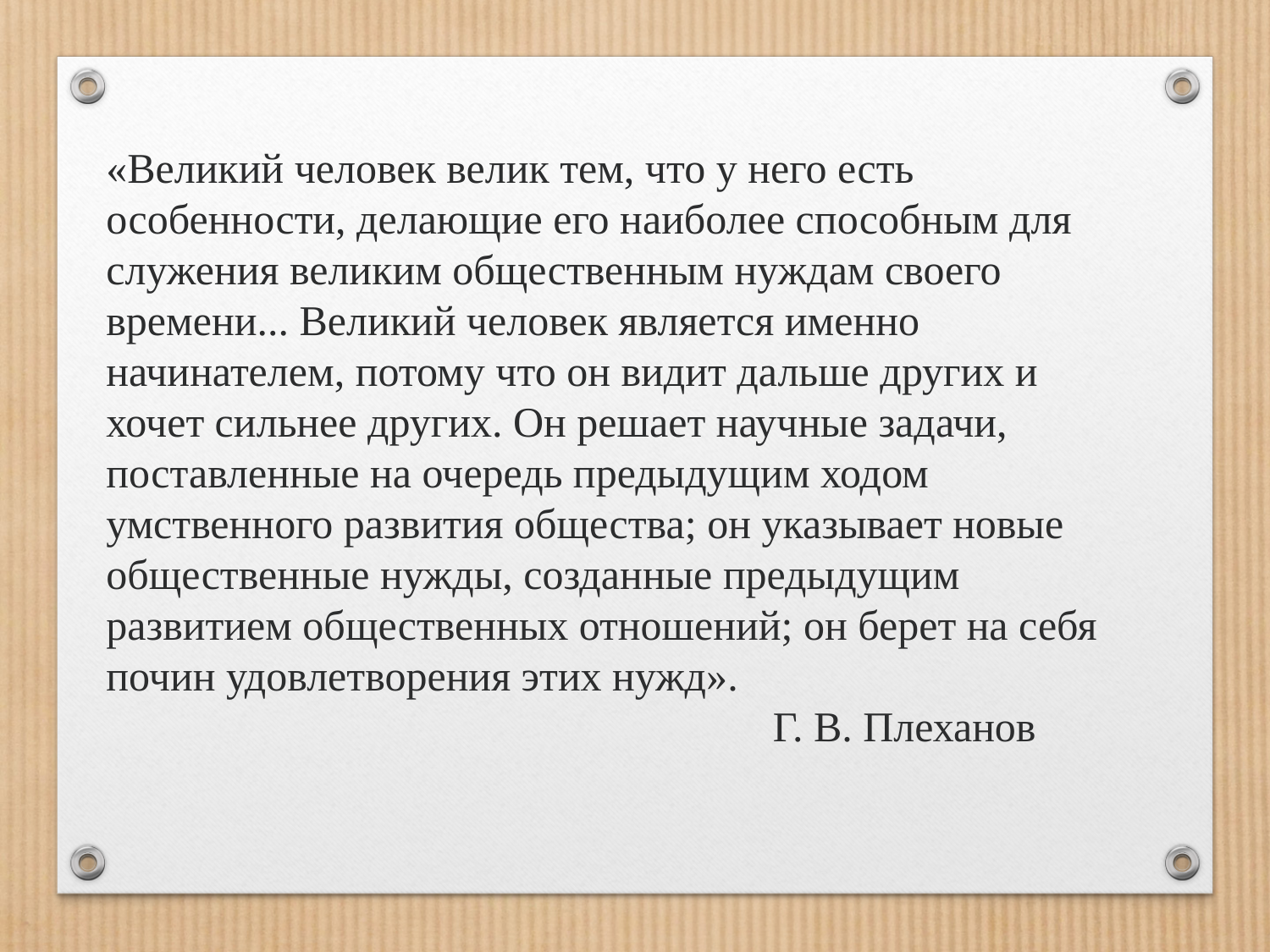

«Великий человек велик тем, что у него есть особенности, делающие его наиболее способным для служения великим общественным нуждам своего времени... Великий человек является именно начинателем, потому что он видит дальше других и хочет сильнее других. Он решает научные задачи, поставленные на очередь предыдущим ходом умственного развития общества; он указывает новые общественные нужды, созданные предыдущим развитием общественных отношений; он берет на себя почин удовлетворения этих нужд».
                                                               Г. В. Плеханов